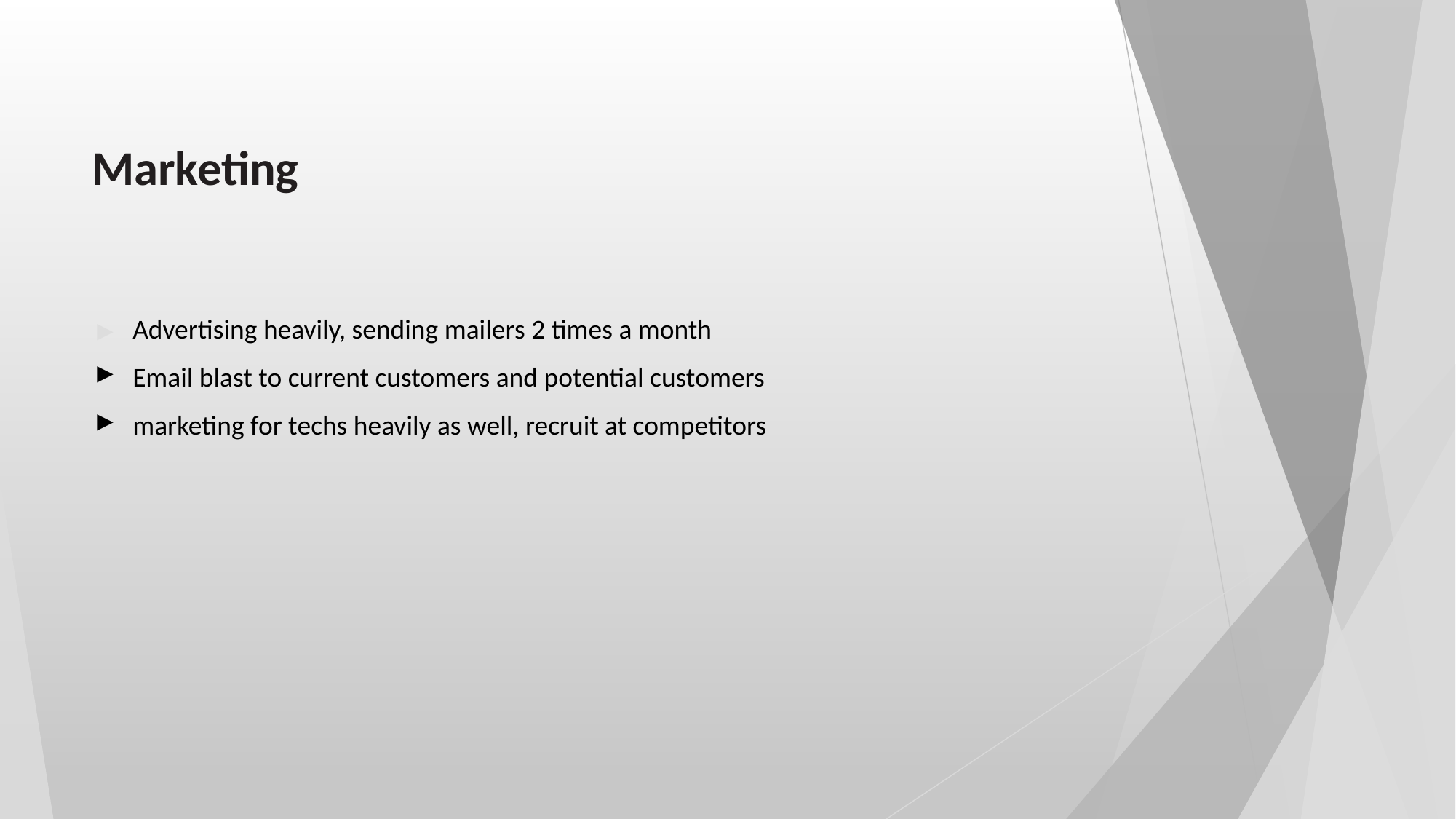

# Marketing

Advertising heavily, sending mailers 2 times a month
Email blast to current customers and potential customers
marketing for techs heavily as well, recruit at competitors